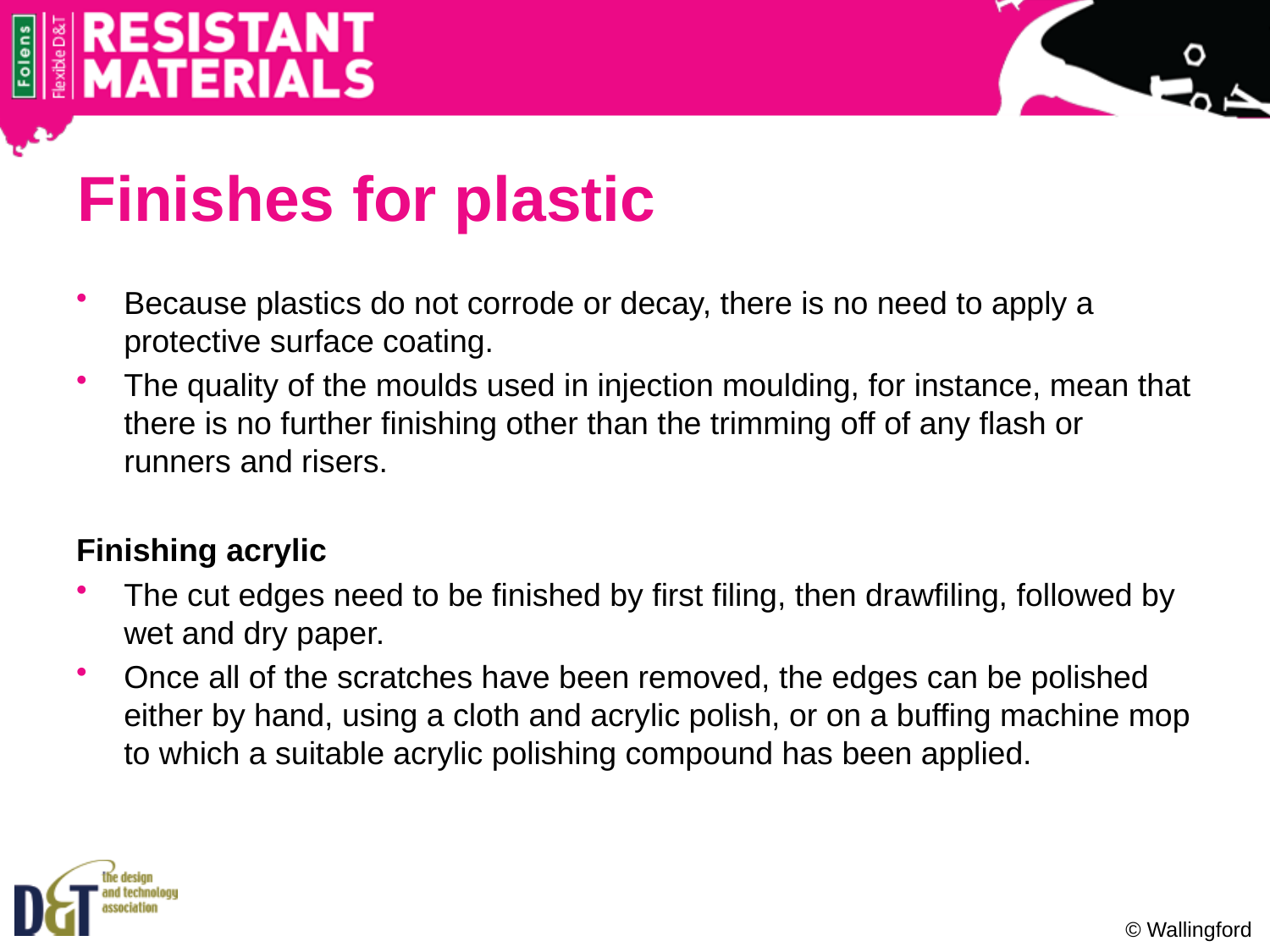

# Finishes for plastic
Because plastics do not corrode or decay, there is no need to apply a protective surface coating.
The quality of the moulds used in injection moulding, for instance, mean that there is no further finishing other than the trimming off of any flash or runners and risers.

Finishing acrylic
The cut edges need to be finished by first filing, then drawfiling, followed by wet and dry paper.
Once all of the scratches have been removed, the edges can be polished either by hand, using a cloth and acrylic polish, or on a buffing machine mop to which a suitable acrylic polishing compound has been applied.
© Wallingford